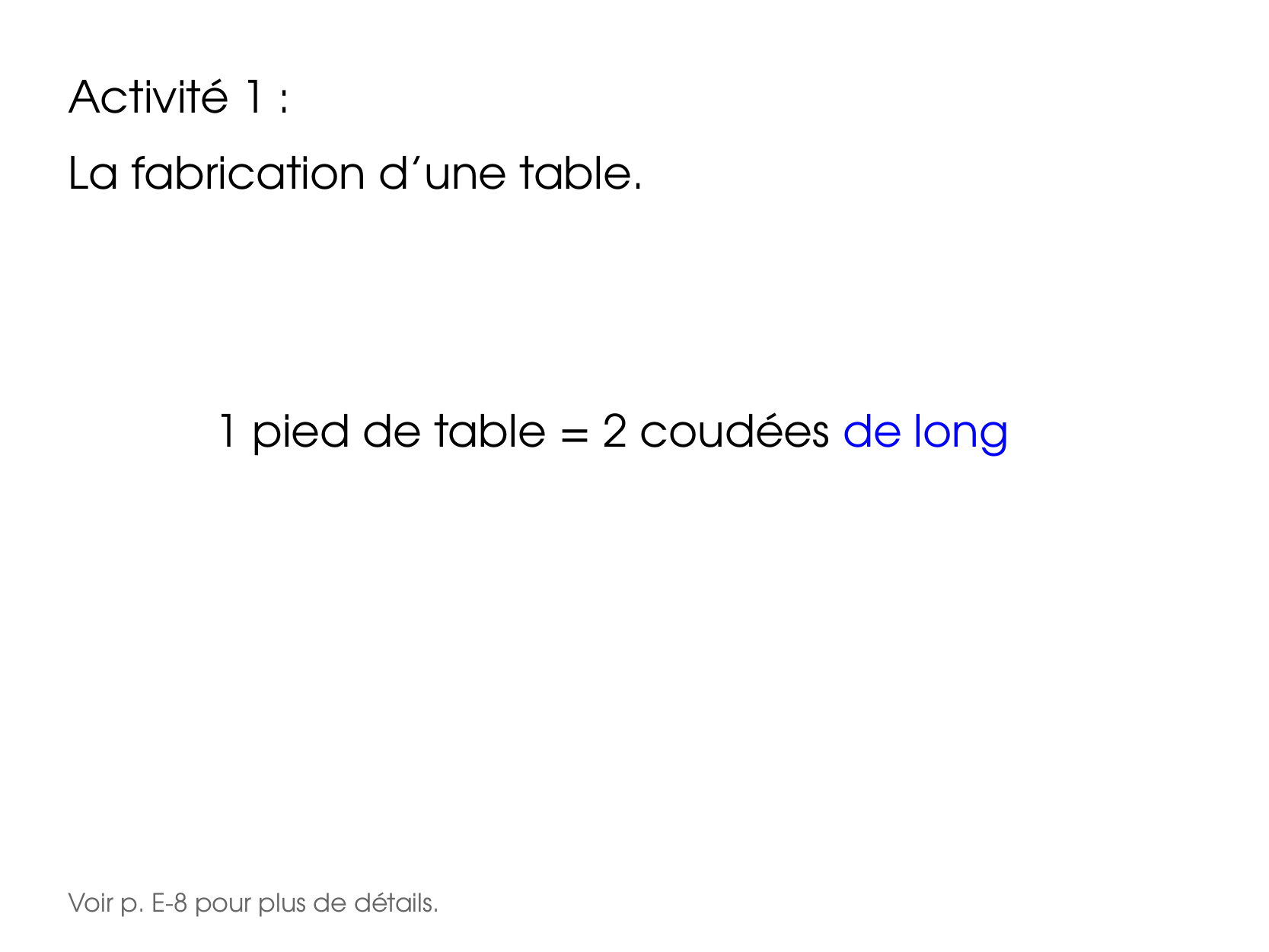

Activité 1 :
La fabrication d’une table.
1 pied de table = 2 coudées de long
Voir p. E-8 pour plus de détails.